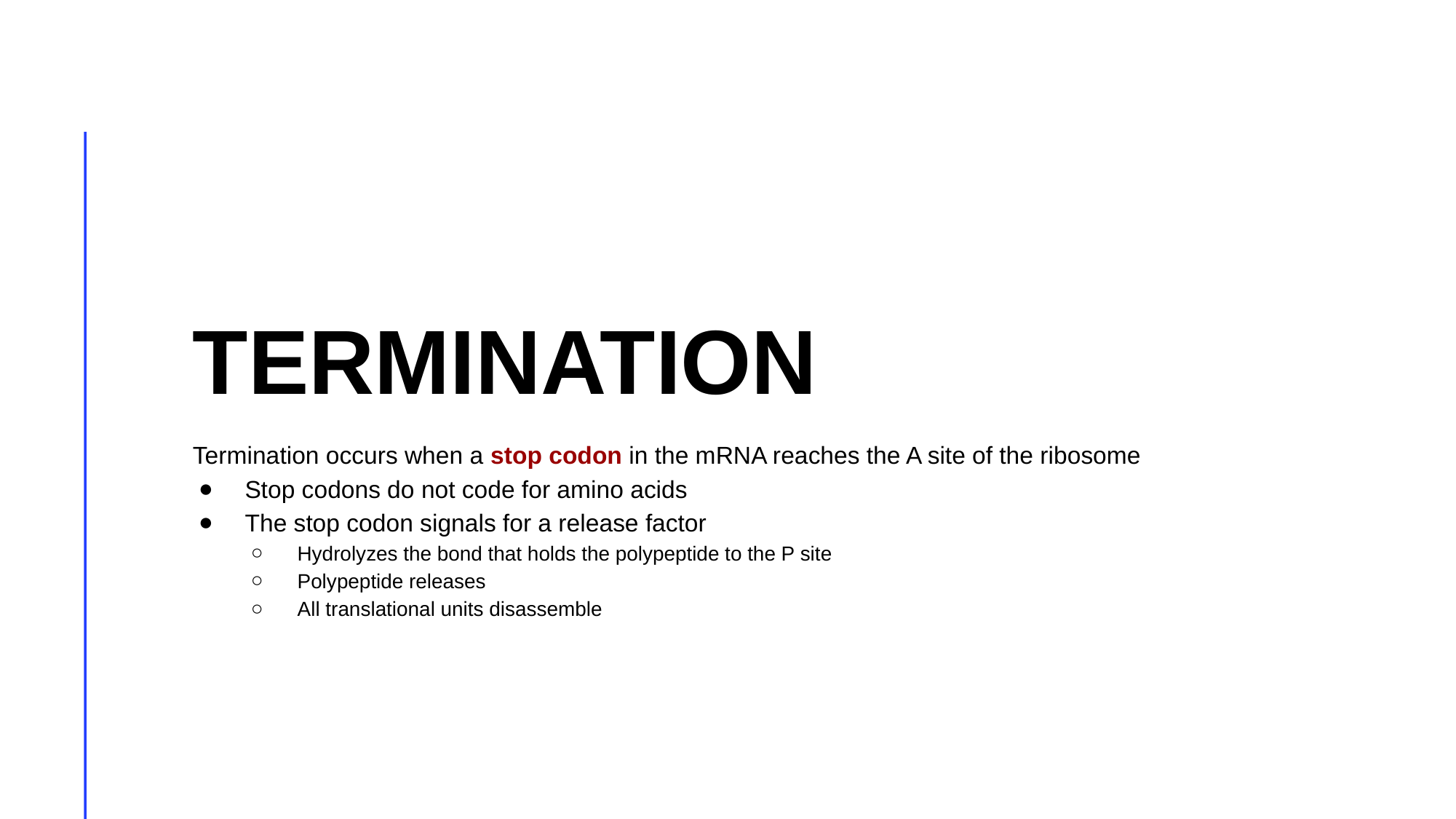

# termination
Termination occurs when a stop codon in the mRNA reaches the A site of the ribosome
Stop codons do not code for amino acids
The stop codon signals for a release factor
Hydrolyzes the bond that holds the polypeptide to the P site
Polypeptide releases
All translational units disassemble